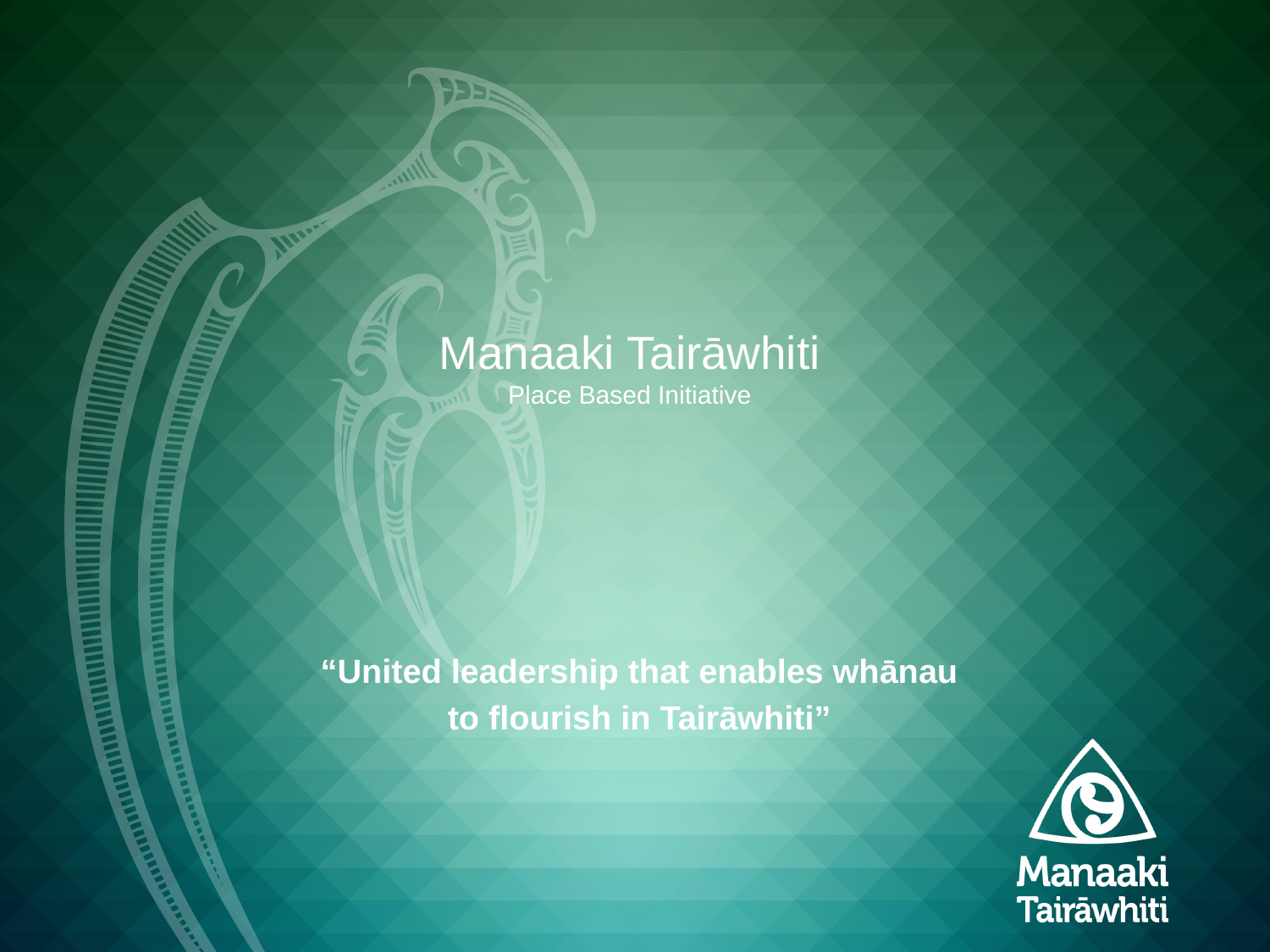

# Manaaki Tairāwhiti Place Based Initiative

“United leadership that enables whānau
to flourish in Tairāwhiti”